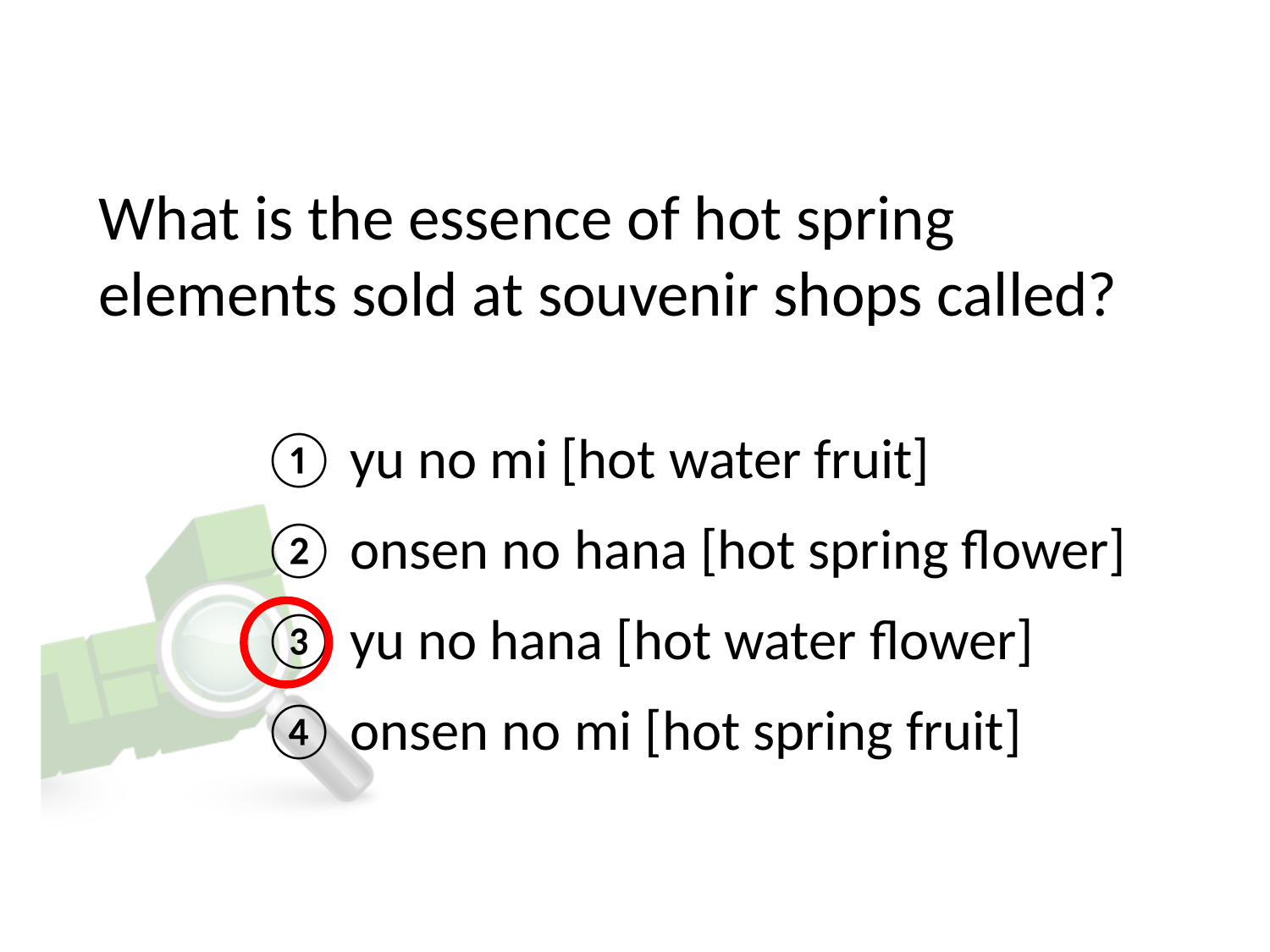

# What is the essence of hot spring elements sold at souvenir shops called?
① yu no mi [hot water fruit]
② onsen no hana [hot spring flower]
③ yu no hana [hot water flower]
④ onsen no mi [hot spring fruit]